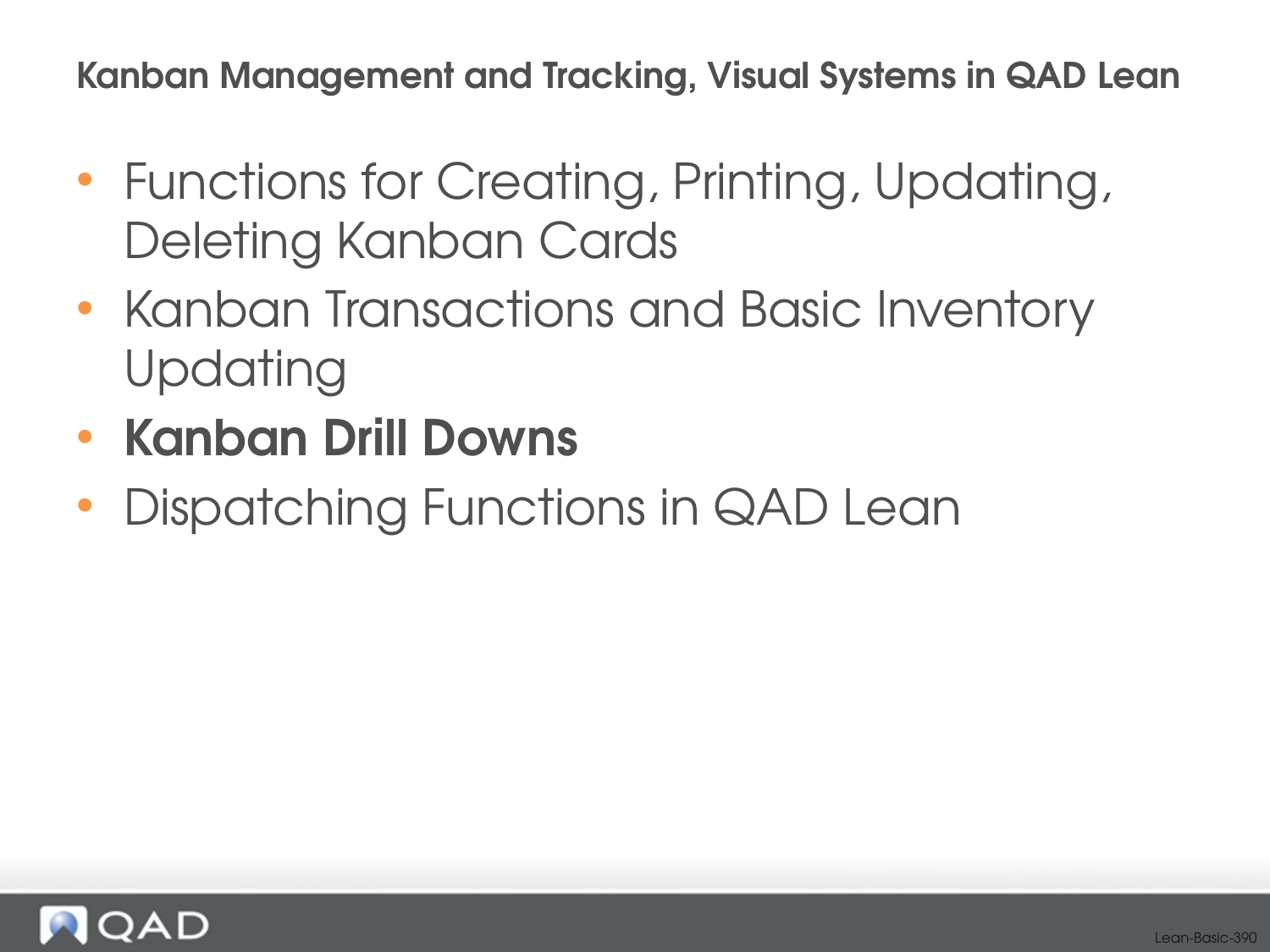

# Kanban Management and Tracking, Visual Systems in QAD Lean
Functions for Creating, Printing, Updating, Deleting Kanban Cards
Kanban Transactions and Basic Inventory Updating
Kanban Drill Downs
Dispatching Functions in QAD Lean
Lean-Basic-390